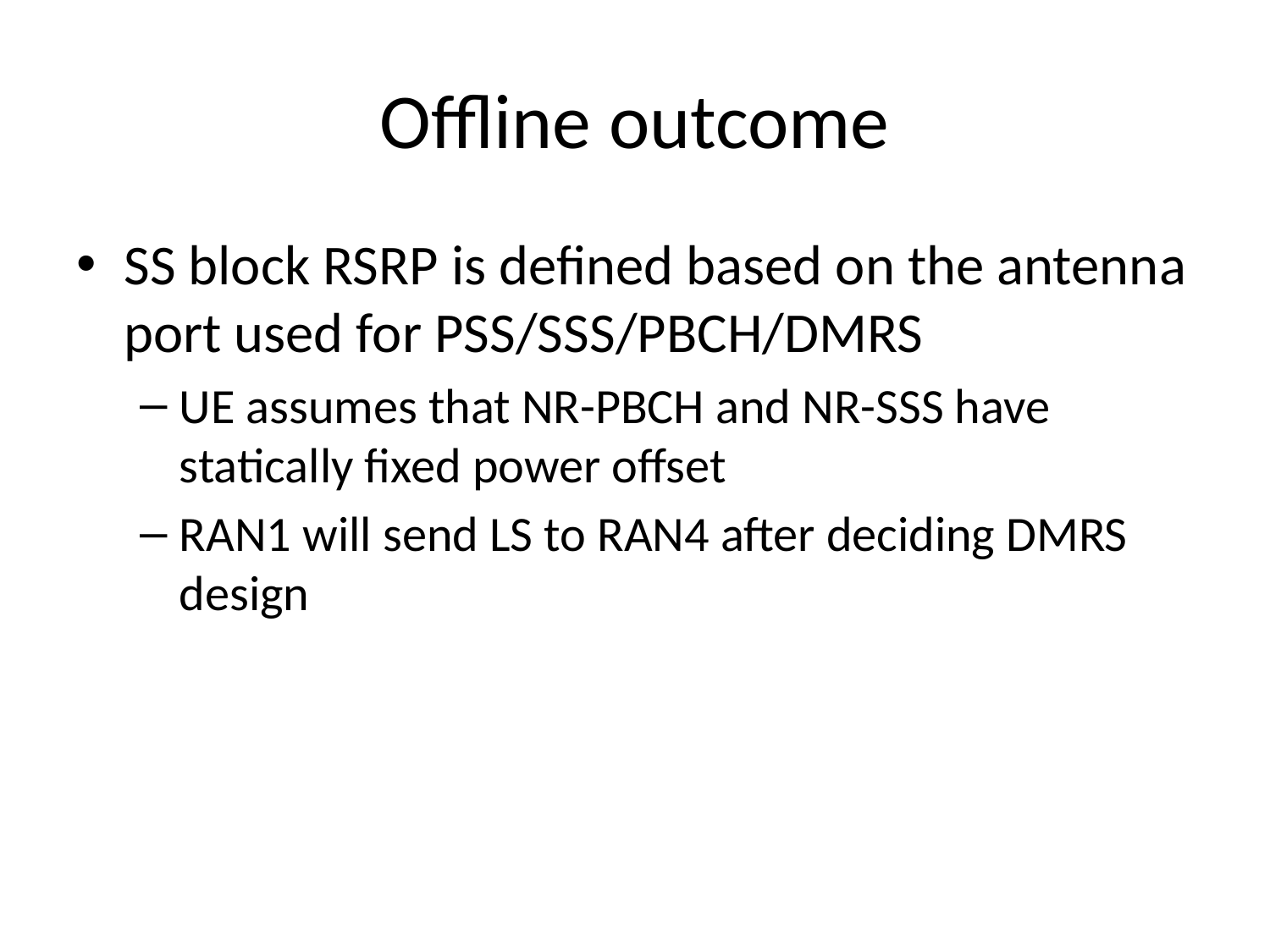

# Offline outcome
SS block RSRP is defined based on the antenna port used for PSS/SSS/PBCH/DMRS
UE assumes that NR-PBCH and NR-SSS have statically fixed power offset
RAN1 will send LS to RAN4 after deciding DMRS design